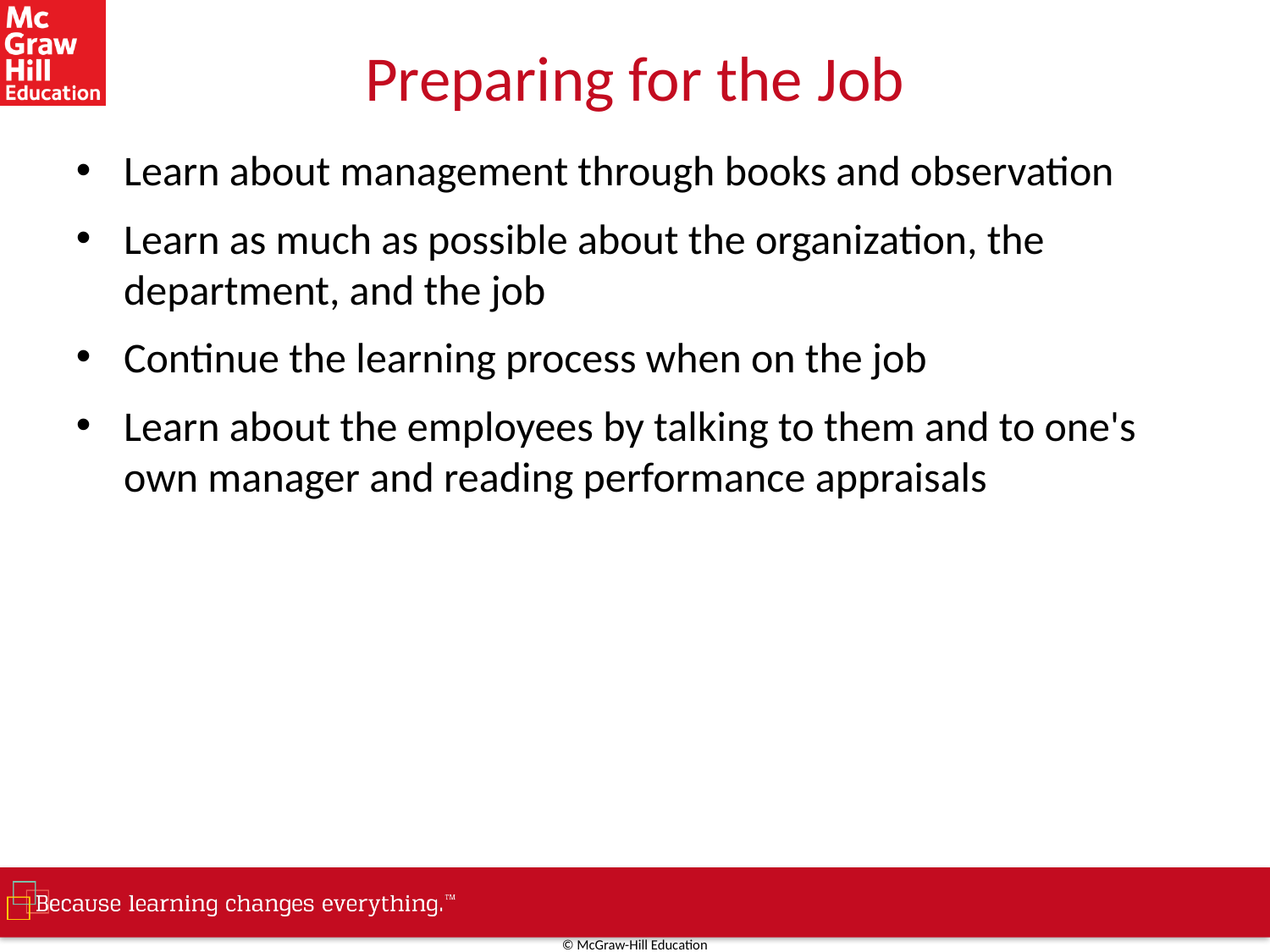

# Preparing for the Job
Learn about management through books and observation
Learn as much as possible about the organization, the department, and the job
Continue the learning process when on the job
Learn about the employees by talking to them and to one's own manager and reading performance appraisals